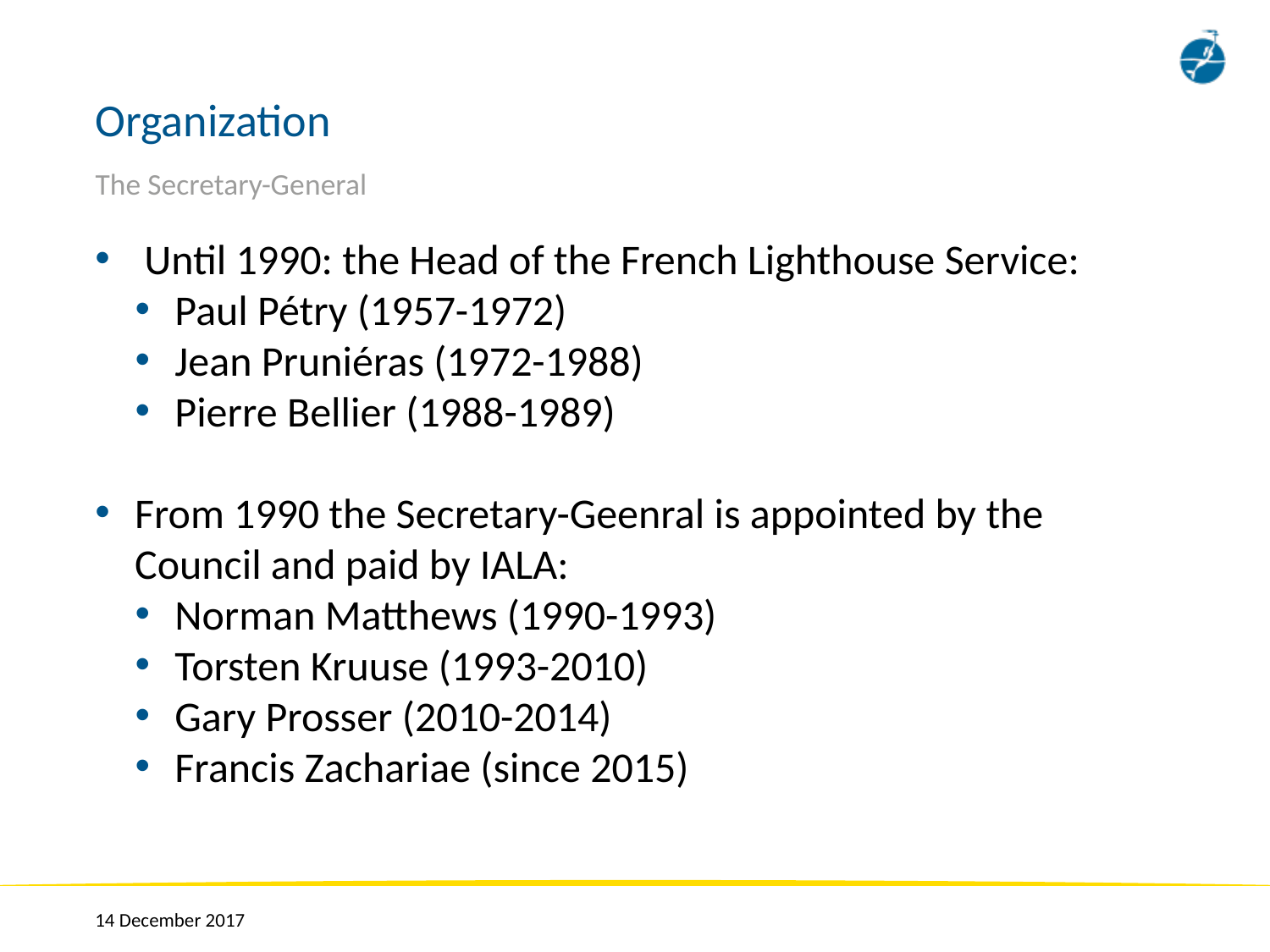

# Organization
The Secretary-General
 Until 1990: the Head of the French Lighthouse Service:
Paul Pétry (1957-1972)
Jean Pruniéras (1972-1988)
Pierre Bellier (1988-1989)

From 1990 the Secretary-Geenral is appointed by the Council and paid by IALA:
Norman Matthews (1990-1993)
Torsten Kruuse (1993-2010)
Gary Prosser (2010-2014)
Francis Zachariae (since 2015)

14 December 2017